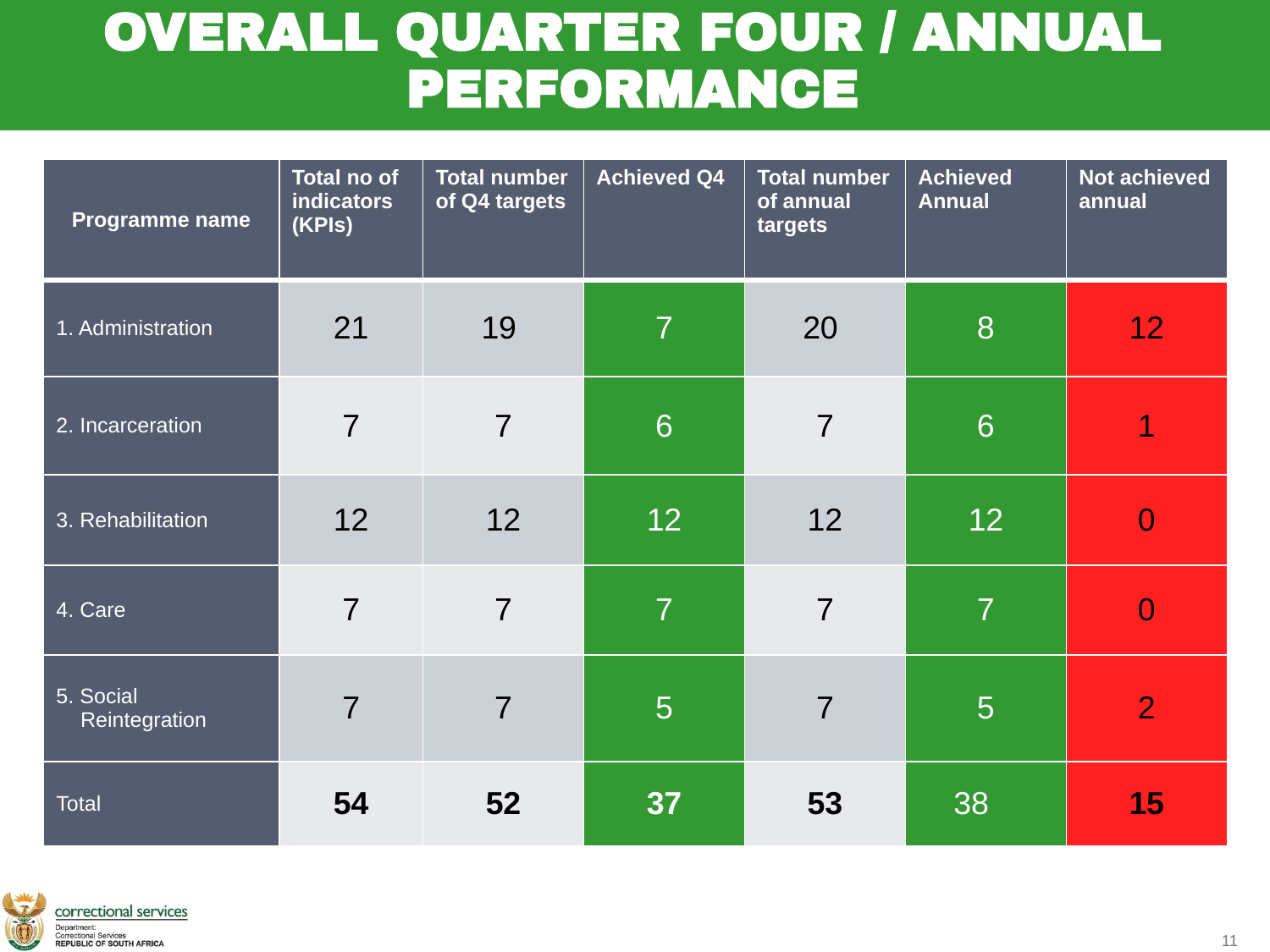

OVERALL QUARTER FOUR / ANNUAL PERFORMANCE
| Programme name | Total no of indicators (KPIs) | Total number of Q4 targets | Achieved Q4 | Total number of annual targets | Achieved Annual | Not achieved annual |
| --- | --- | --- | --- | --- | --- | --- |
| 1. Administration | 21 | 19 | 7 | 20 | 8 | 12 |
| 2. Incarceration | 7 | 7 | 6 | 7 | 6 | 1 |
| 3. Rehabilitation | 12 | 12 | 12 | 12 | 12 | 0 |
| 4. Care | 7 | 7 | 7 | 7 | 7 | 0 |
| 5. Social Reintegration | 7 | 7 | 5 | 7 | 5 | 2 |
| Total | 54 | 52 | 37 | 53 | 38 | 15 |